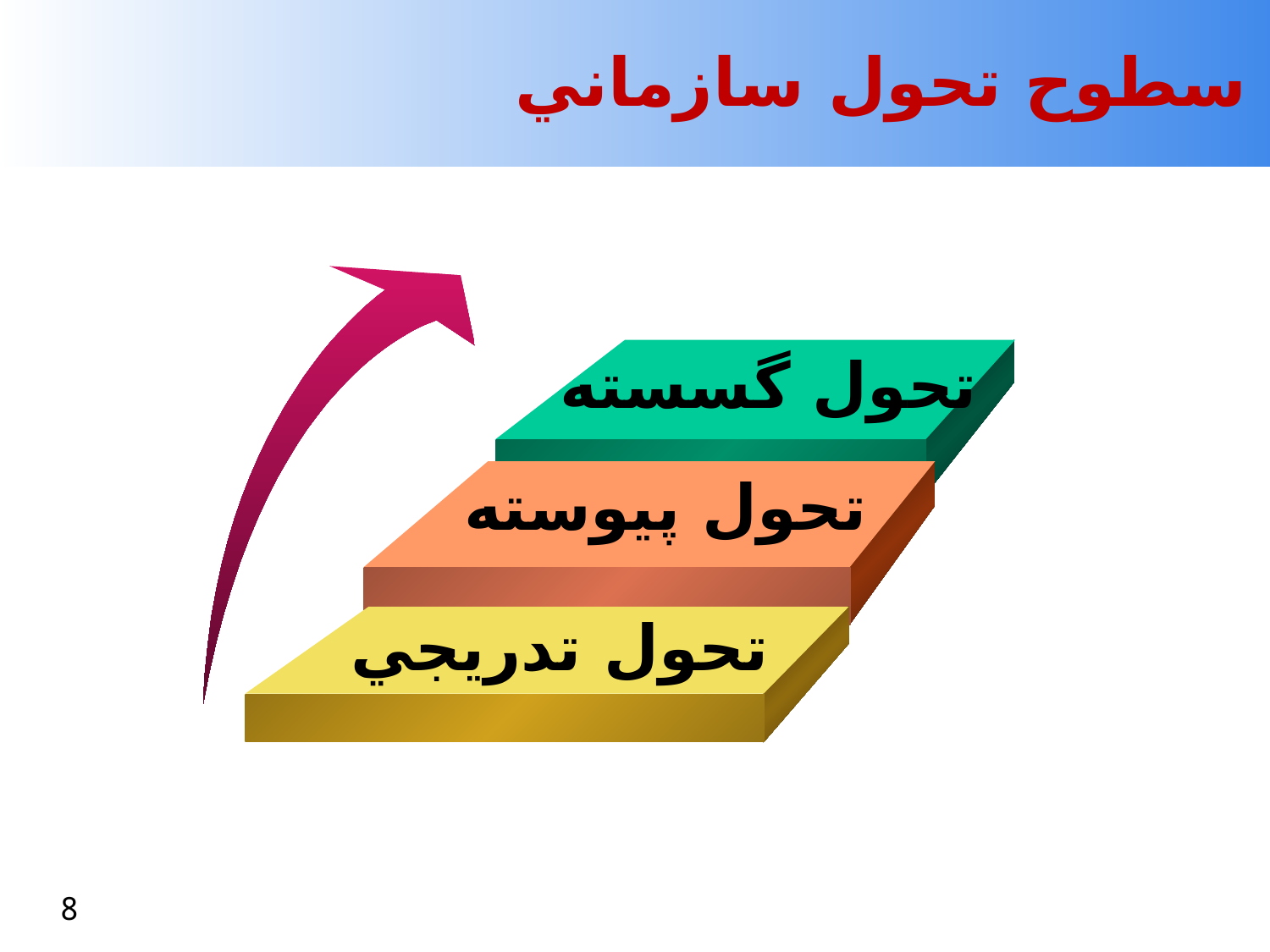

سطوح تحول سازماني

تحول گسسته

تحول پيوسته

تحول تدريجي

8